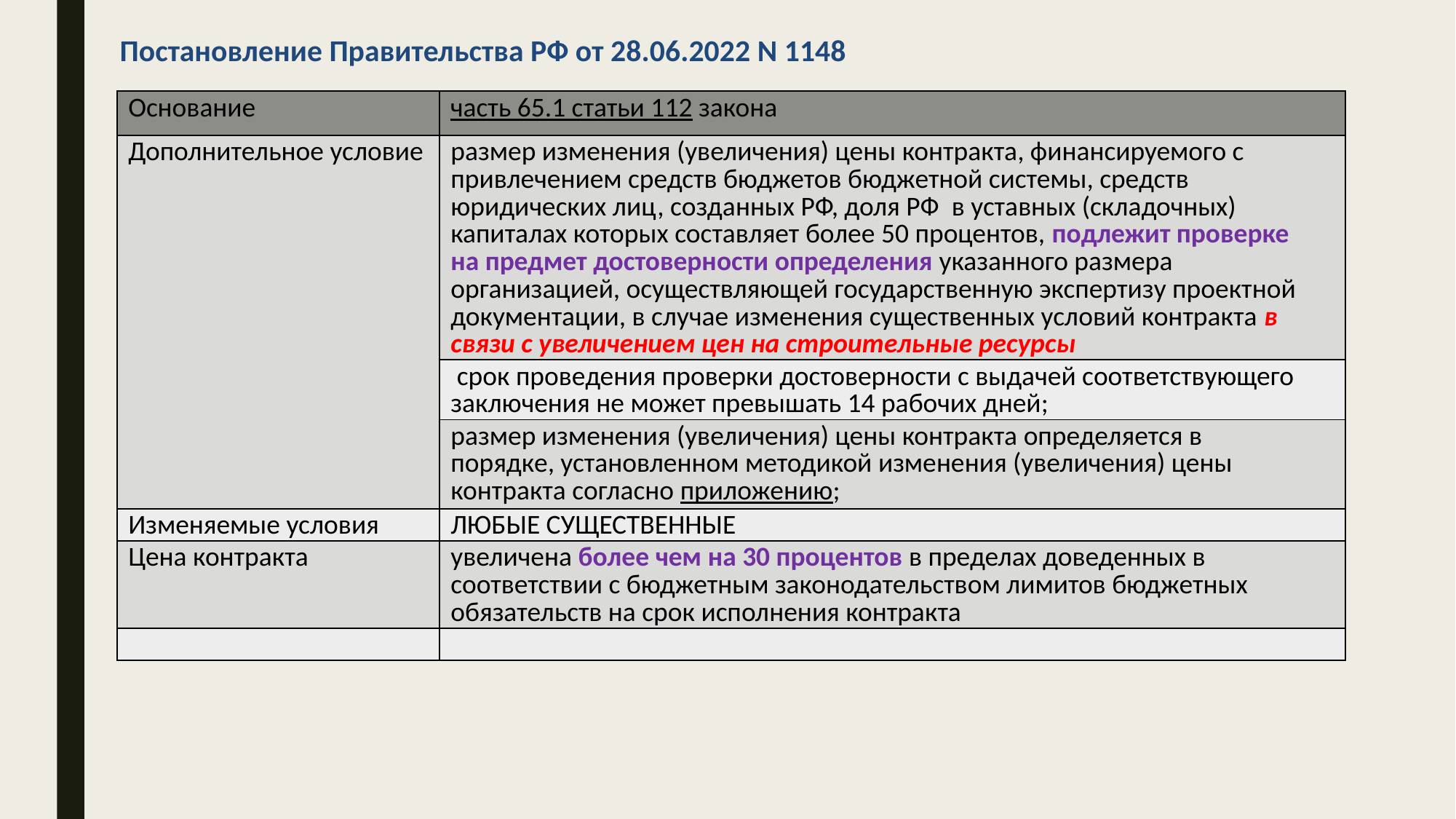

Постановление Правительства РФ от 28.06.2022 N 1148
| Основание | часть 65.1 статьи 112 закона |
| --- | --- |
| Дополнительное условие | размер изменения (увеличения) цены контракта, финансируемого с привлечением средств бюджетов бюджетной системы, средств юридических лиц, созданных РФ, доля РФ в уставных (складочных) капиталах которых составляет более 50 процентов, подлежит проверке на предмет достоверности определения указанного размера организацией, осуществляющей государственную экспертизу проектной документации, в случае изменения существенных условий контракта в связи с увеличением цен на строительные ресурсы |
|  | срок проведения проверки достоверности с выдачей соответствующего заключения не может превышать 14 рабочих дней; |
|  | размер изменения (увеличения) цены контракта определяется в порядке, установленном методикой изменения (увеличения) цены контракта согласно приложению; |
| Изменяемые условия | ЛЮБЫЕ СУЩЕСТВЕННЫЕ |
| Цена контракта | увеличена более чем на 30 процентов в пределах доведенных в соответствии с бюджетным законодательством лимитов бюджетных обязательств на срок исполнения контракта |
|  |  |